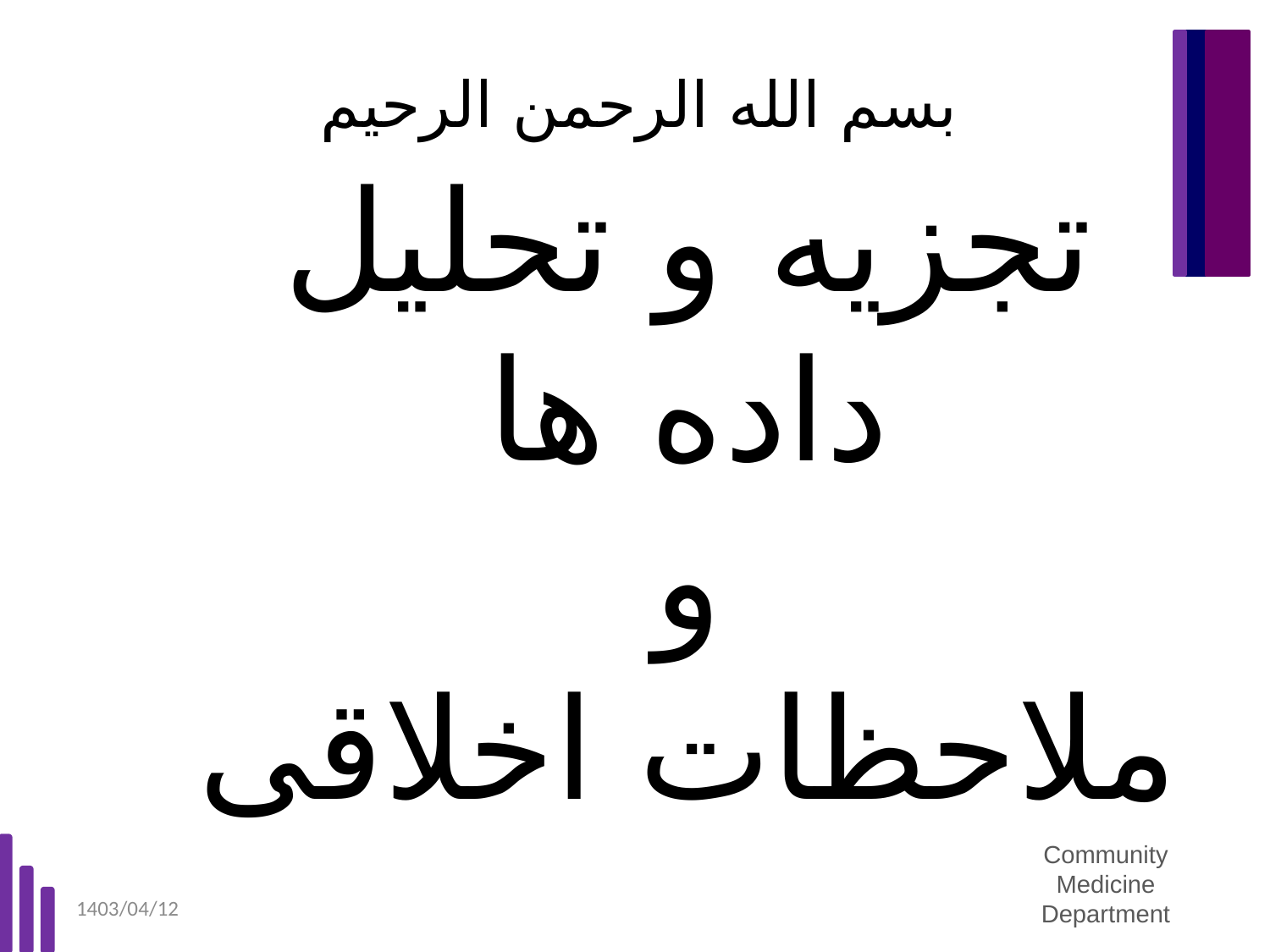

بسم الله الرحمن الرحیم
# تجزیه و تحلیل داده ها و ملاحظات اخلاقی

1403/04/12